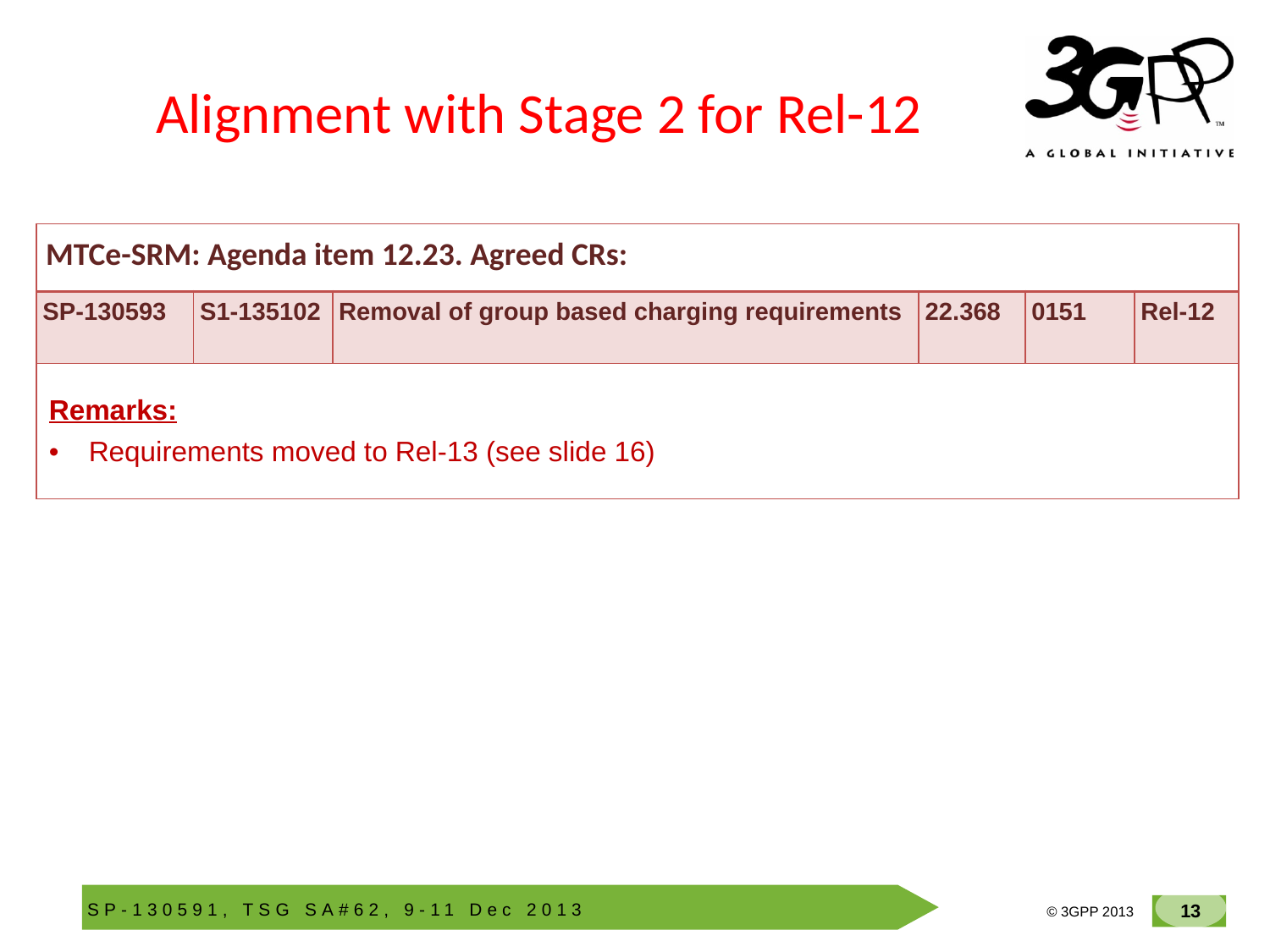

# Alignment with Stage 2 for Rel-12
| MTCe-SRM: Agenda item 12.23. Agreed CRs: |  |  |  |  |  |
| --- | --- | --- | --- | --- | --- |
| SP-130593 | S1-135102 | Removal of group based charging requirements | 22.368 | 0151 | Rel-12 |
| Remarks: Requirements moved to Rel-13 (see slide 16) |  |  |  |  |  |